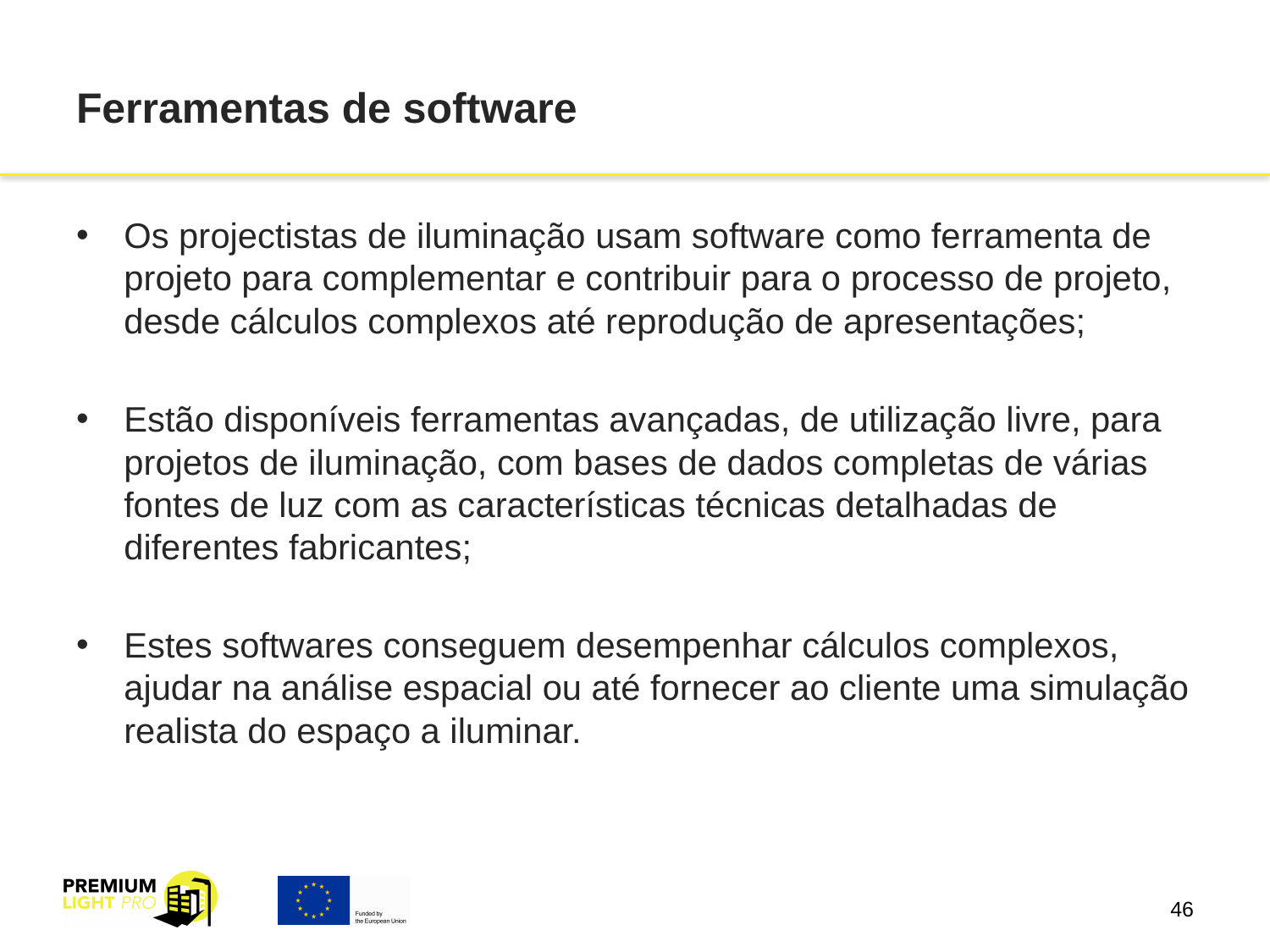

# Ferramentas de software
Os projectistas de iluminação usam software como ferramenta de projeto para complementar e contribuir para o processo de projeto, desde cálculos complexos até reprodução de apresentações;

Estão disponíveis ferramentas avançadas, de utilização livre, para projetos de iluminação, com bases de dados completas de várias fontes de luz com as características técnicas detalhadas de diferentes fabricantes;

Estes softwares conseguem desempenhar cálculos complexos, ajudar na análise espacial ou até fornecer ao cliente uma simulação realista do espaço a iluminar.